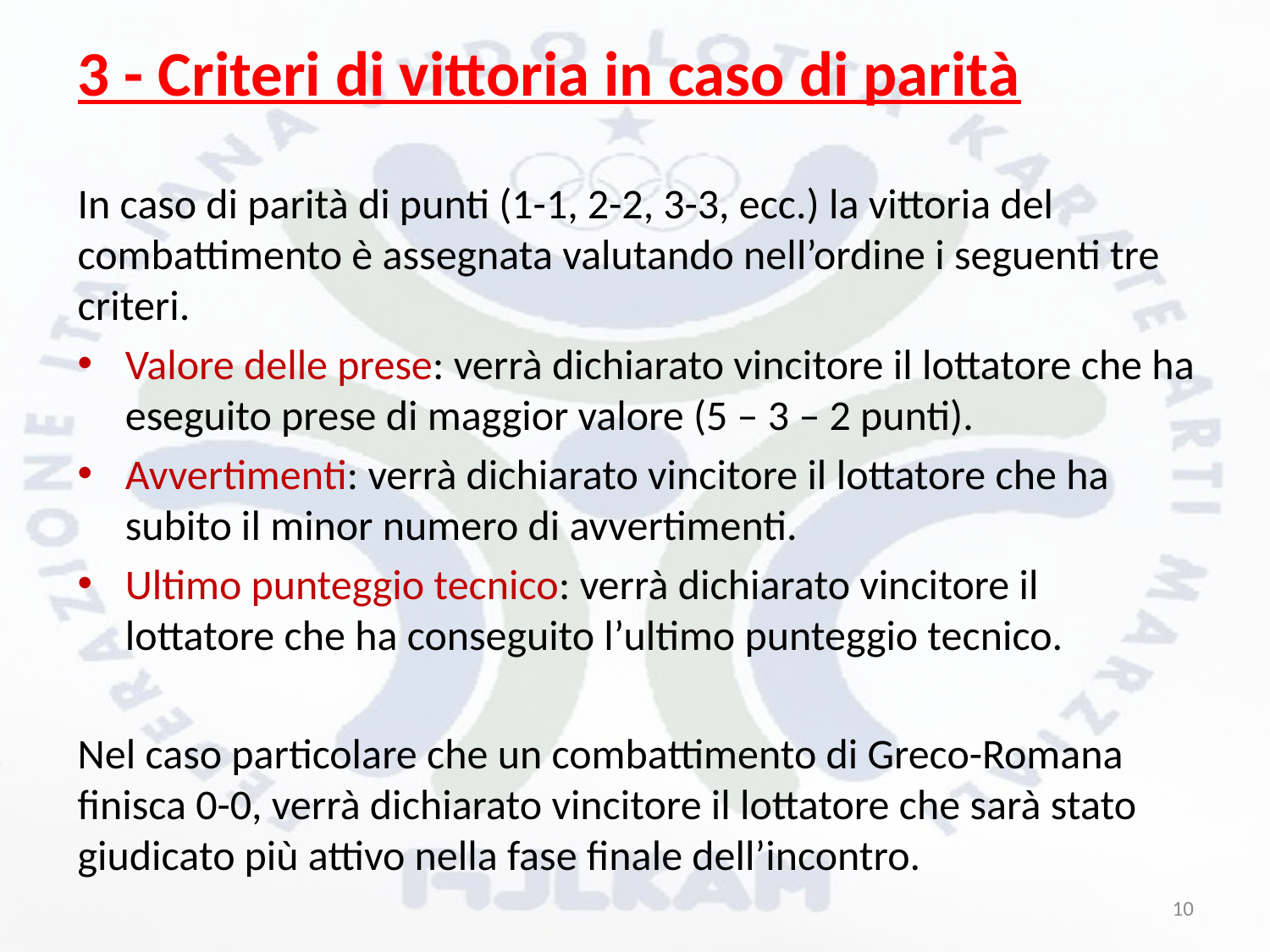

3 - Criteri di vittoria in caso di parità

In caso di parità di punti (1-1, 2-2, 3-3, ecc.) la vittoria del combattimento è assegnata valutando nell’ordine i seguenti tre criteri.
Valore delle prese: verrà dichiarato vincitore il lottatore che ha eseguito prese di maggior valore (5 – 3 – 2 punti).
Avvertimenti: verrà dichiarato vincitore il lottatore che ha subito il minor numero di avvertimenti.
Ultimo punteggio tecnico: verrà dichiarato vincitore il lottatore che ha conseguito l’ultimo punteggio tecnico.

Nel caso particolare che un combattimento di Greco-Romana finisca 0-0, verrà dichiarato vincitore il lottatore che sarà stato giudicato più attivo nella fase finale dell’incontro.

10